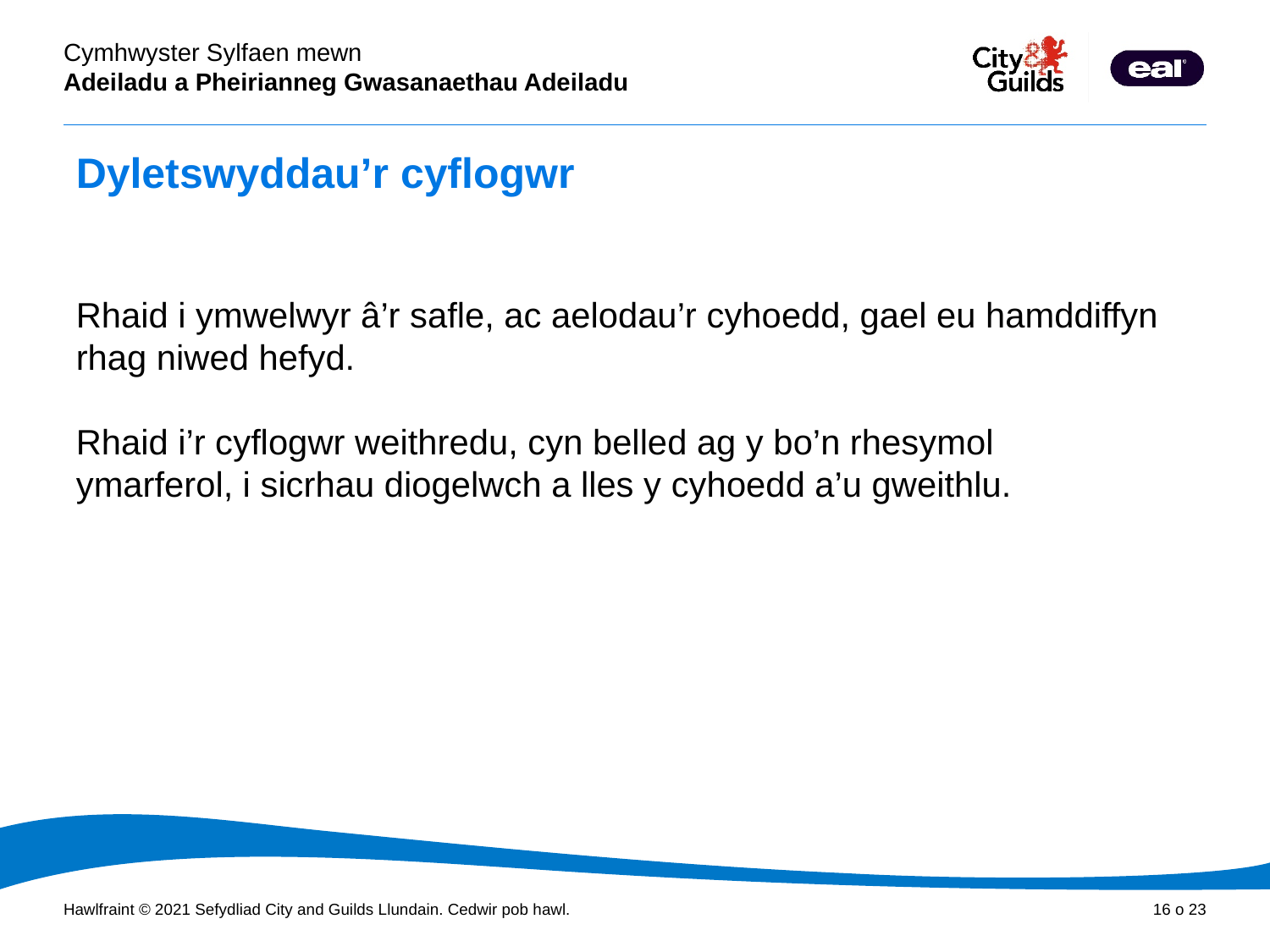

Dyletswyddau’r cyflogwr
Rhaid i ymwelwyr â’r safle, ac aelodau’r cyhoedd, gael eu hamddiffyn rhag niwed hefyd.

Rhaid i’r cyflogwr weithredu, cyn belled ag y bo’n rhesymol ymarferol, i sicrhau diogelwch a lles y cyhoedd a’u gweithlu.